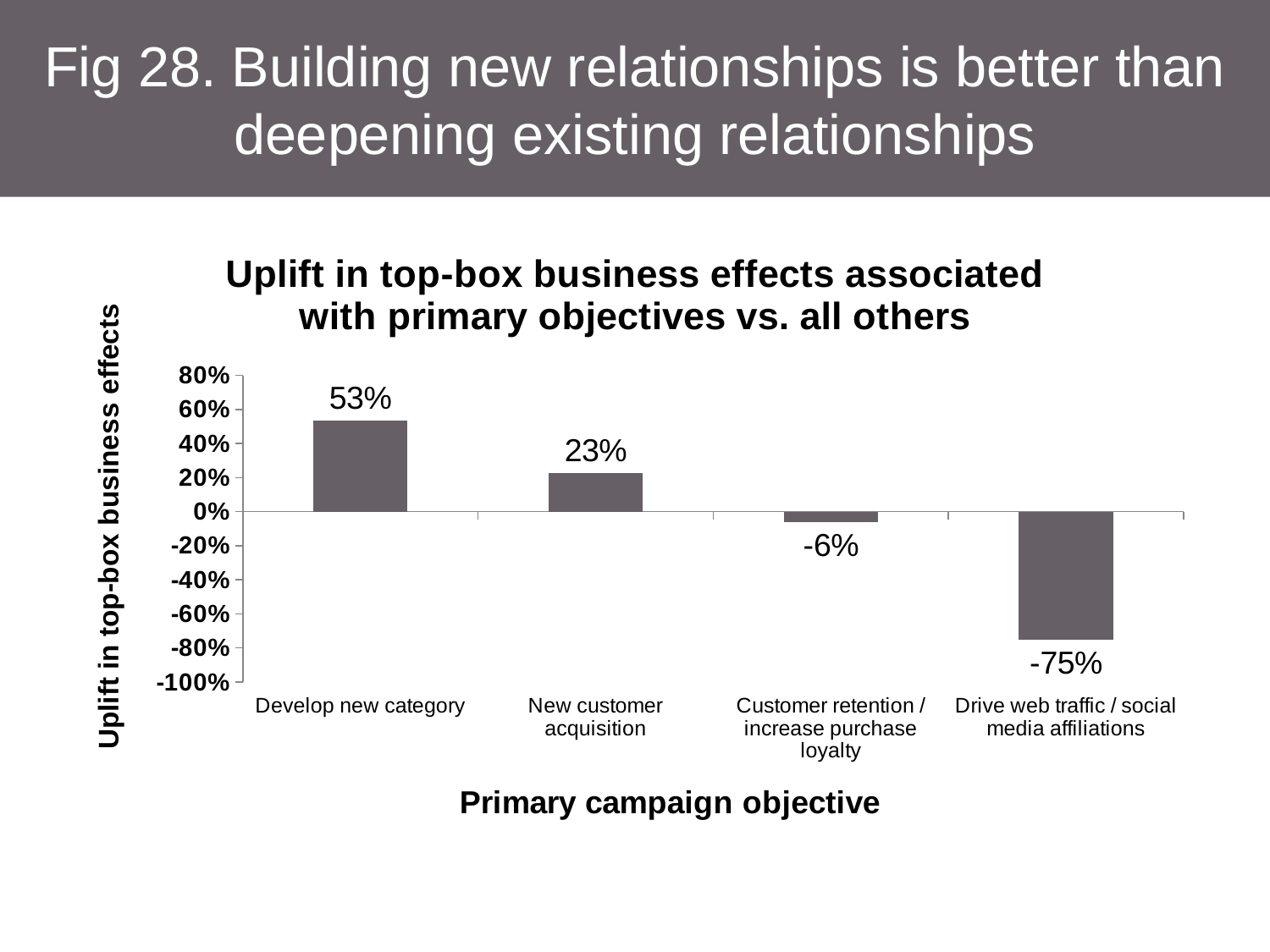

# Fig 28. Building new relationships is better than deepening existing relationships

### Chart: Uplift in top-box business effects associated with primary objectives vs. all others

| Category | Uplift in top-box business effects |
|---|---|
| Develop new category | 0.533333333333333 |
| New customer acquisition | 0.226671452009844 |
| Customer retention / increase purchase loyalty | -0.0636112814224403 |
| Drive web traffic / social media affiliations | -0.753146701388889 |